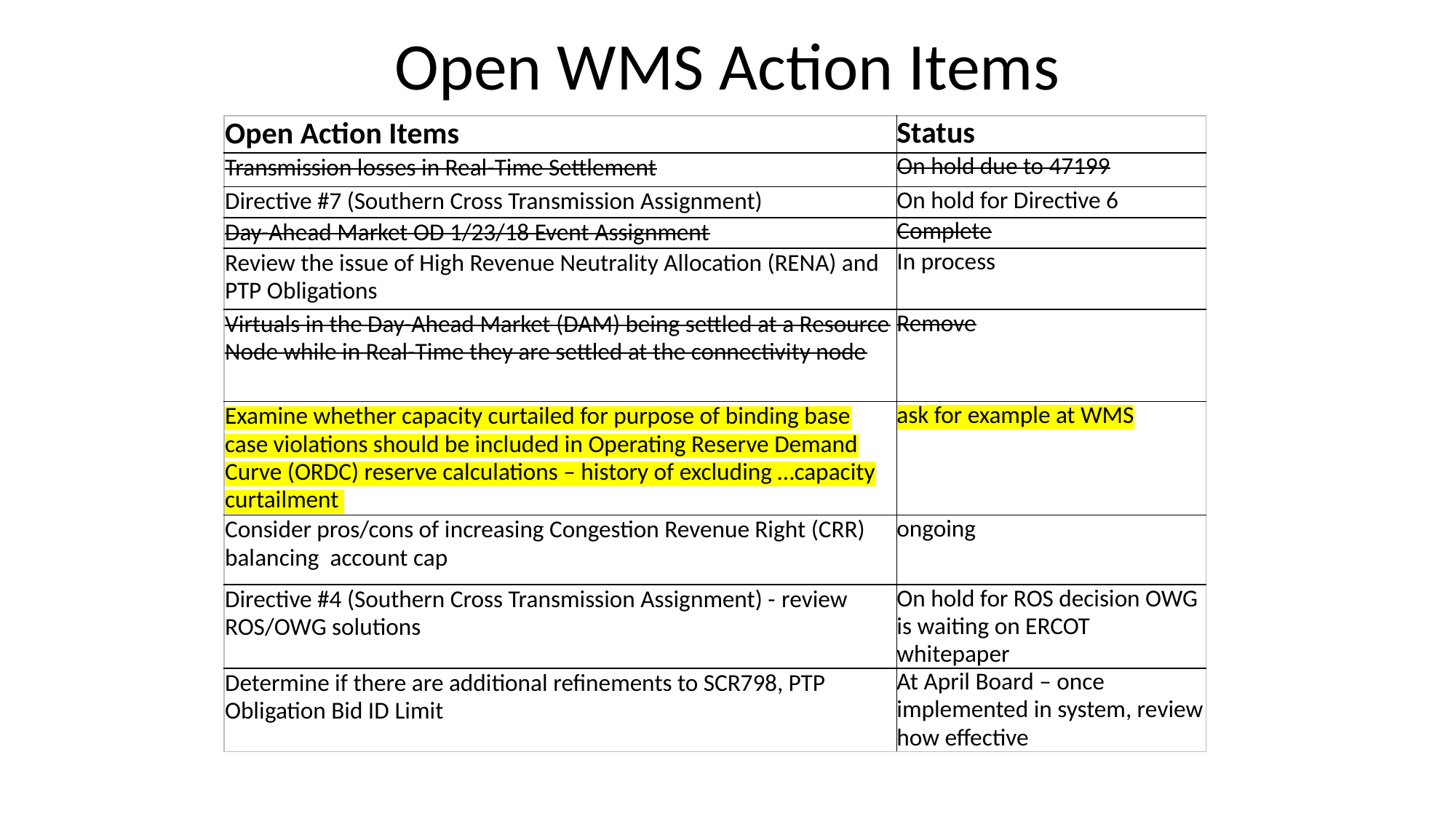

# Open WMS Action Items
| Open Action Items | Status |
| --- | --- |
| Transmission losses in Real-Time Settlement | On hold due to 47199 |
| Directive #7 (Southern Cross Transmission Assignment) | On hold for Directive 6 |
| Day-Ahead Market OD 1/23/18 Event Assignment | Complete |
| Review the issue of High Revenue Neutrality Allocation (RENA) and PTP Obligations | In process |
| Virtuals in the Day-Ahead Market (DAM) being settled at a Resource Node while in Real-Time they are settled at the connectivity node | Remove |
| Examine whether capacity curtailed for purpose of binding base case violations should be included in Operating Reserve Demand Curve (ORDC) reserve calculations – history of excluding …capacity curtailment | ask for example at WMS |
| Consider pros/cons of increasing Congestion Revenue Right (CRR) balancing account cap | ongoing |
| Directive #4 (Southern Cross Transmission Assignment) - review ROS/OWG solutions | On hold for ROS decision OWG is waiting on ERCOT whitepaper |
| Determine if there are additional refinements to SCR798, PTP Obligation Bid ID Limit | At April Board – once implemented in system, review how effective |